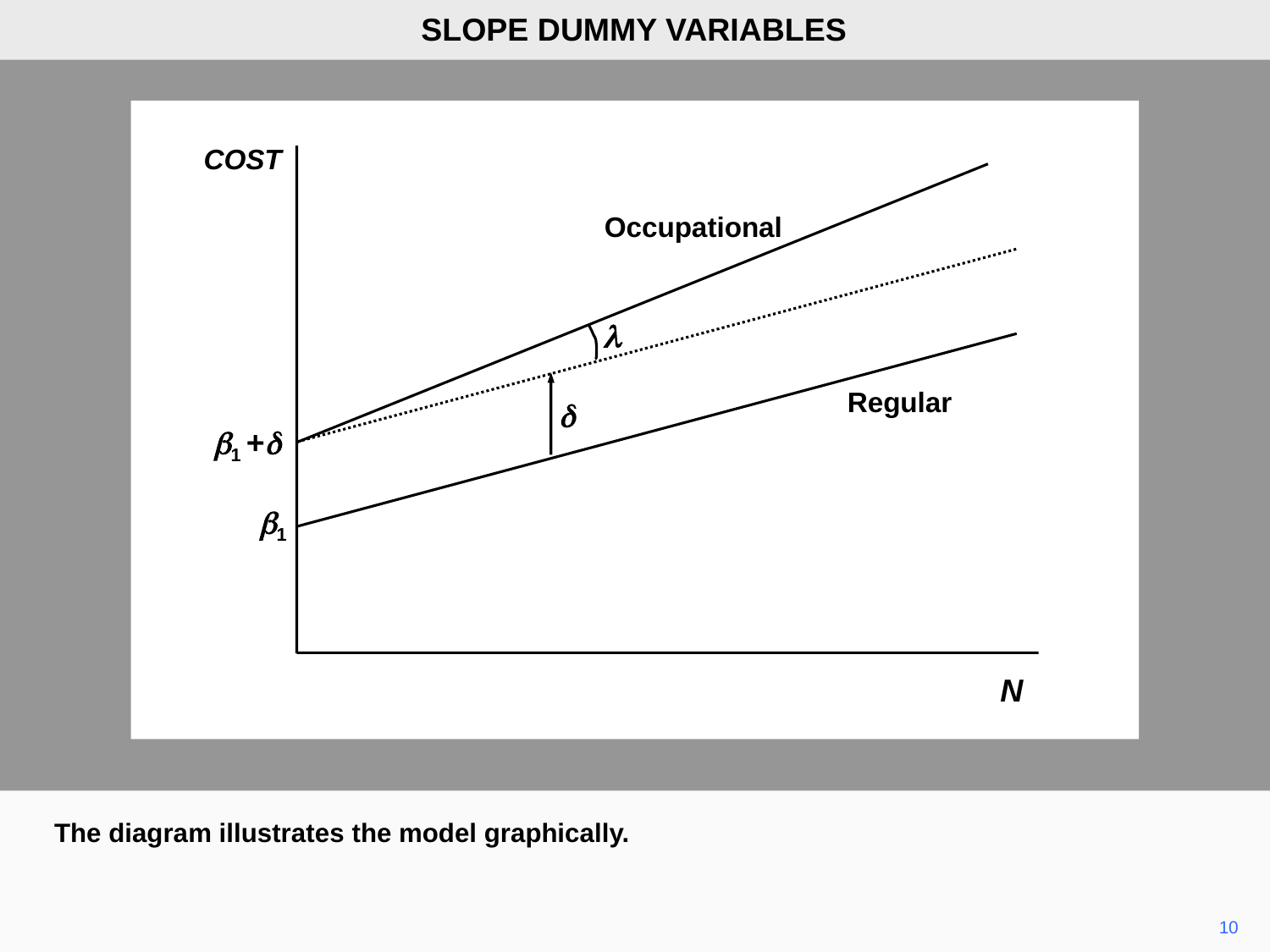

SLOPE DUMMY VARIABLES

COST

Occupational

λ

Regular
δ
β1 +δ
β1

N

The diagram illustrates the model graphically.
10